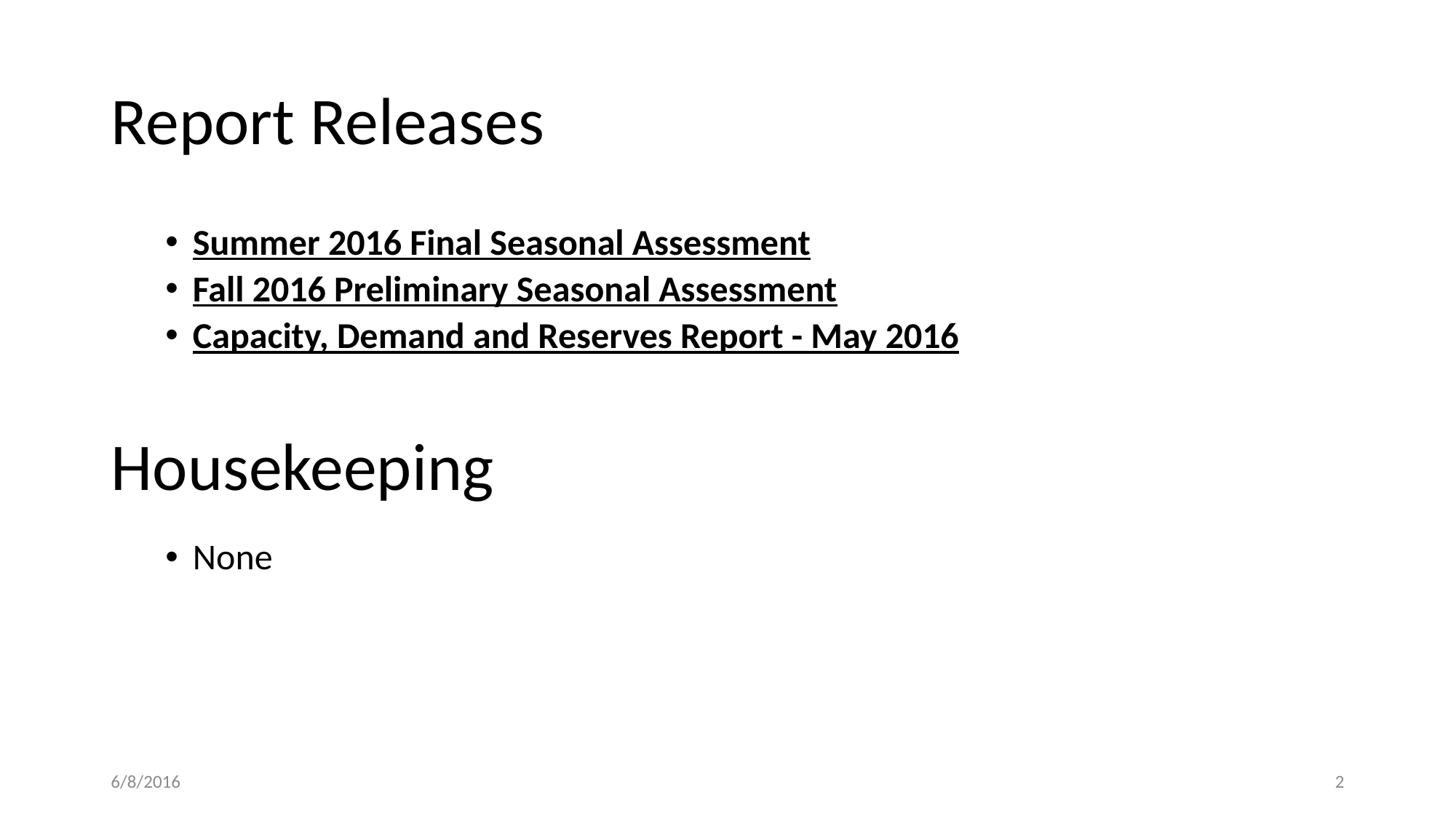

# Report Releases
Summer 2016 Final Seasonal Assessment
Fall 2016 Preliminary Seasonal Assessment
Capacity, Demand and Reserves Report - May 2016

Housekeeping

None

6/8/2016
2